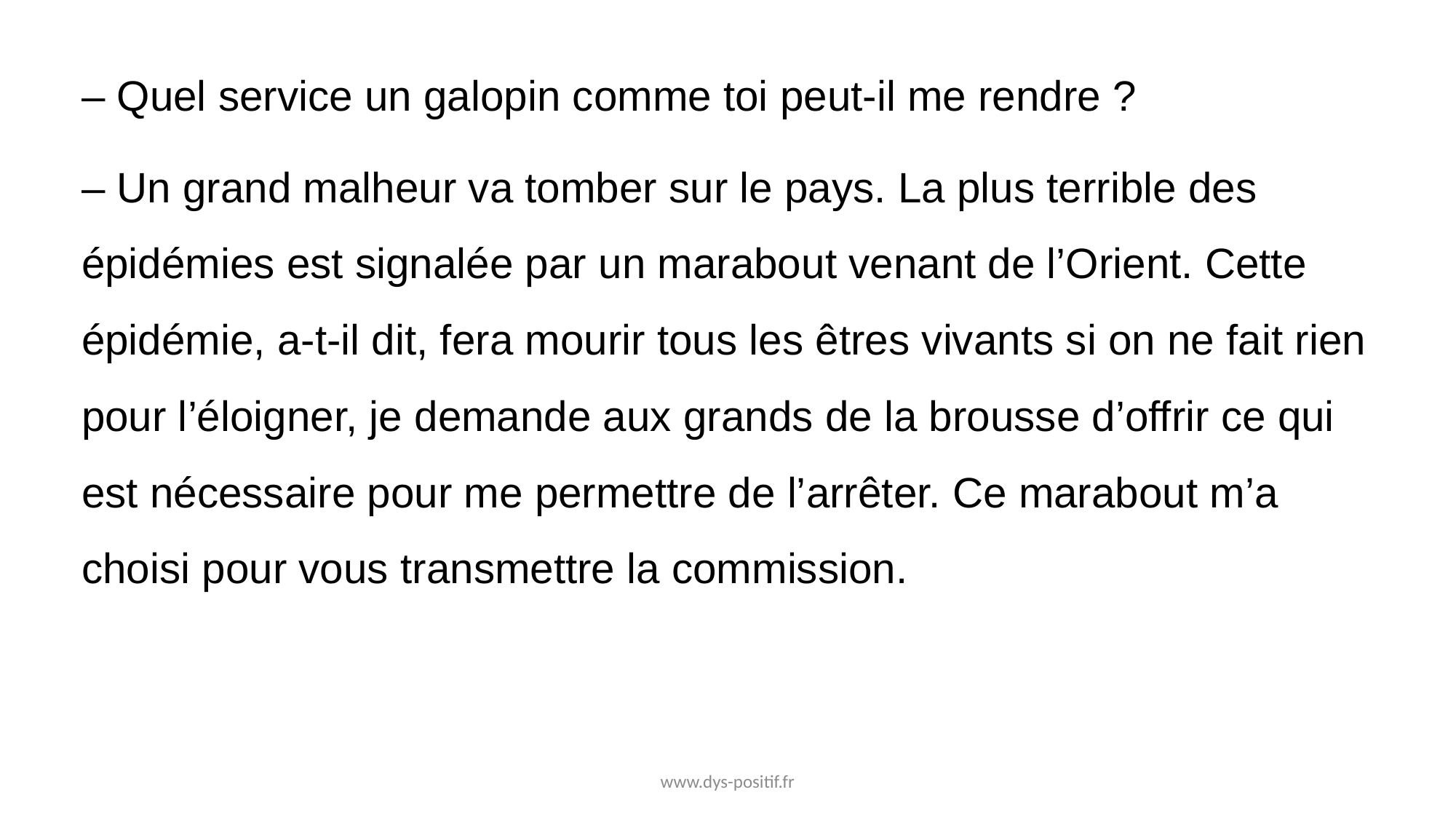

– Quel service un galopin comme toi peut-il me rendre ?
– Un grand malheur va tomber sur le pays. La plus terrible des épidémies est signalée par un marabout venant de l’Orient. Cette épidémie, a-t-il dit, fera mourir tous les êtres vivants si on ne fait rien pour l’éloigner, je demande aux grands de la brousse d’offrir ce qui est nécessaire pour me permettre de l’arrêter. Ce marabout m’a choisi pour vous transmettre la commission.

www.dys-positif.fr